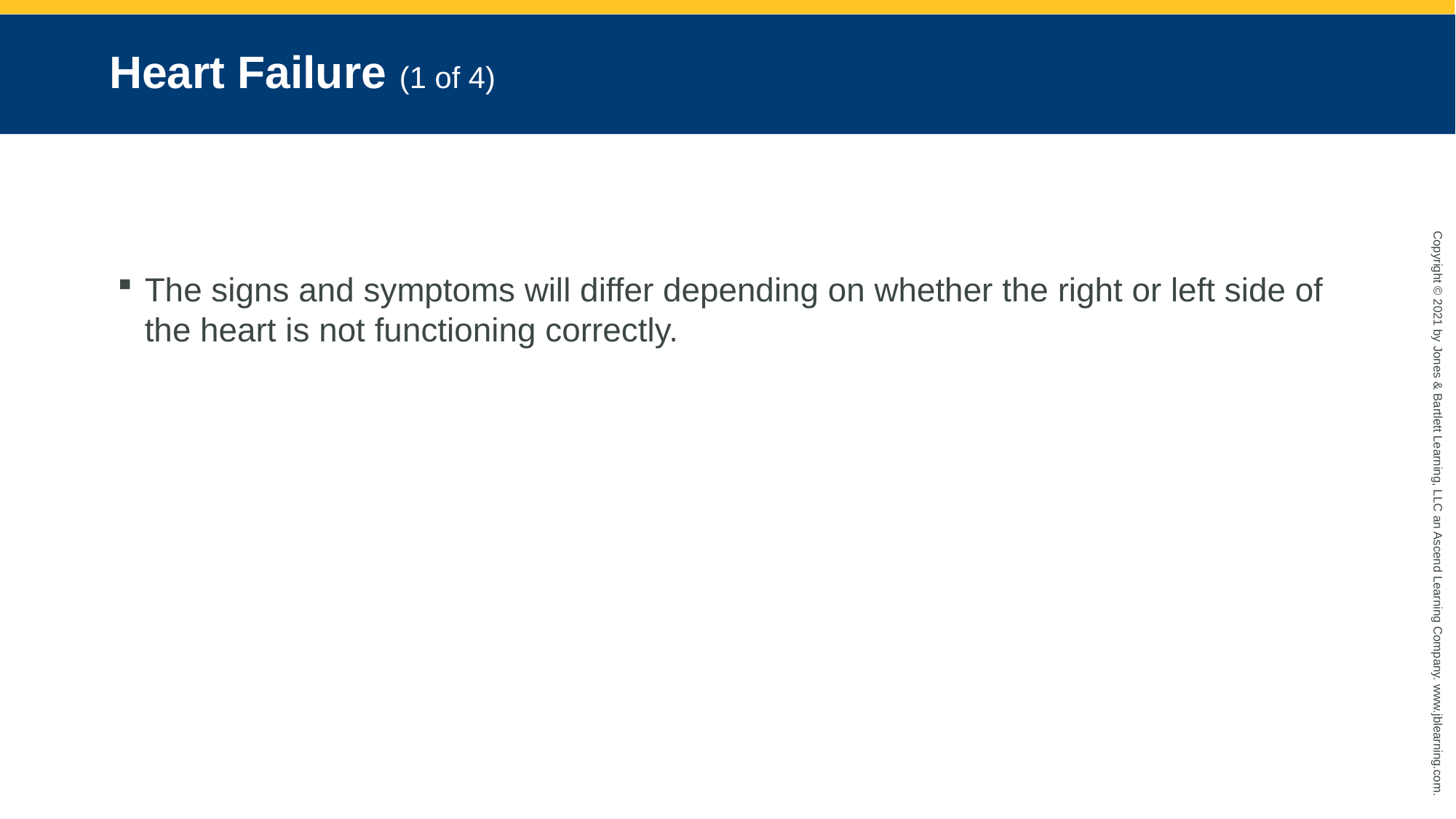

# Heart Failure (1 of 4)
The signs and symptoms will differ depending on whether the right or left side of the heart is not functioning correctly.